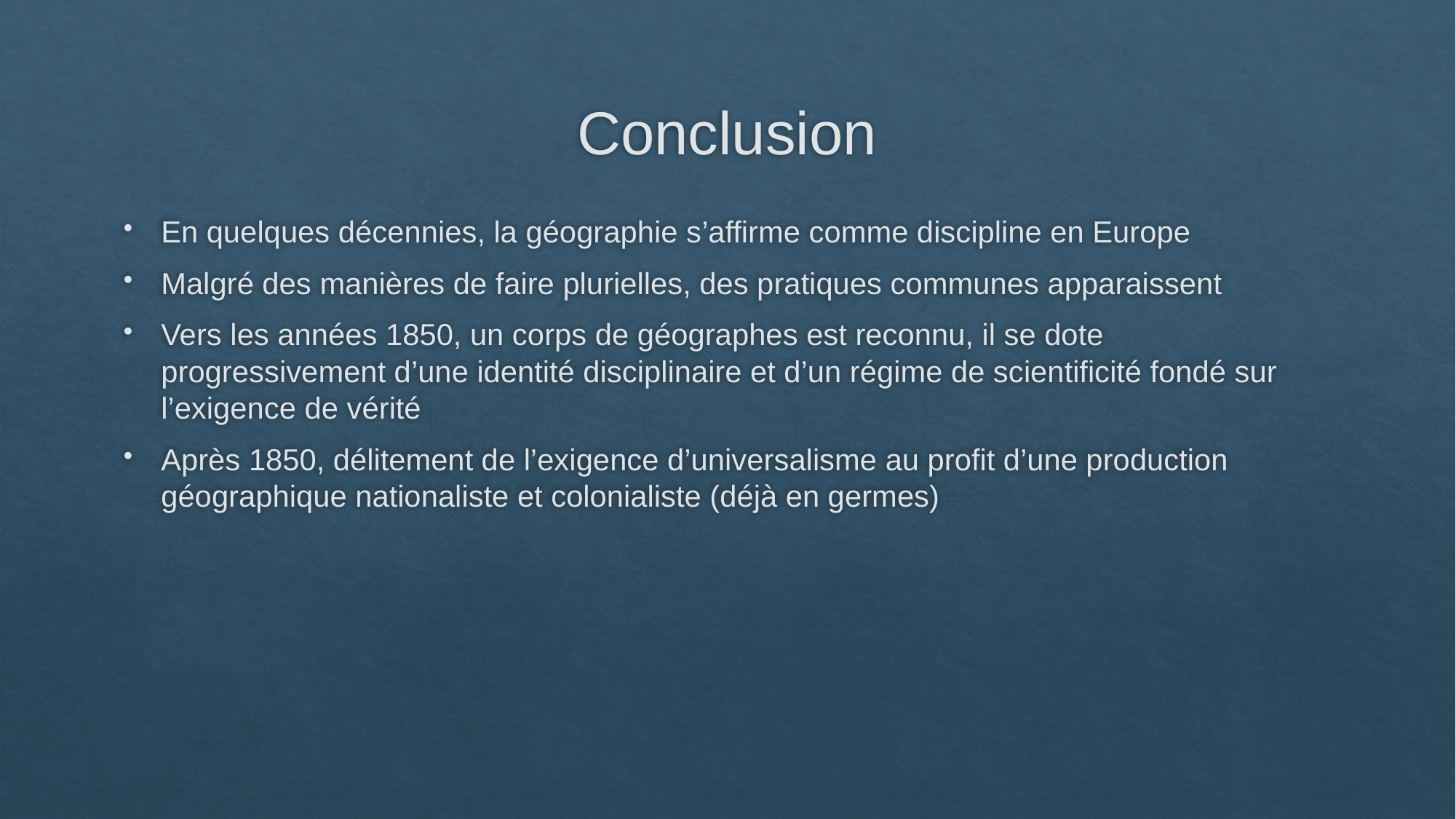

# Conclusion
En quelques décennies, la géographie s’affirme comme discipline en Europe
Malgré des manières de faire plurielles, des pratiques communes apparaissent
Vers les années 1850, un corps de géographes est reconnu, il se dote progressivement d’une identité disciplinaire et d’un régime de scientificité fondé sur l’exigence de vérité
Après 1850, délitement de l’exigence d’universalisme au profit d’une production géographique nationaliste et colonialiste (déjà en germes)